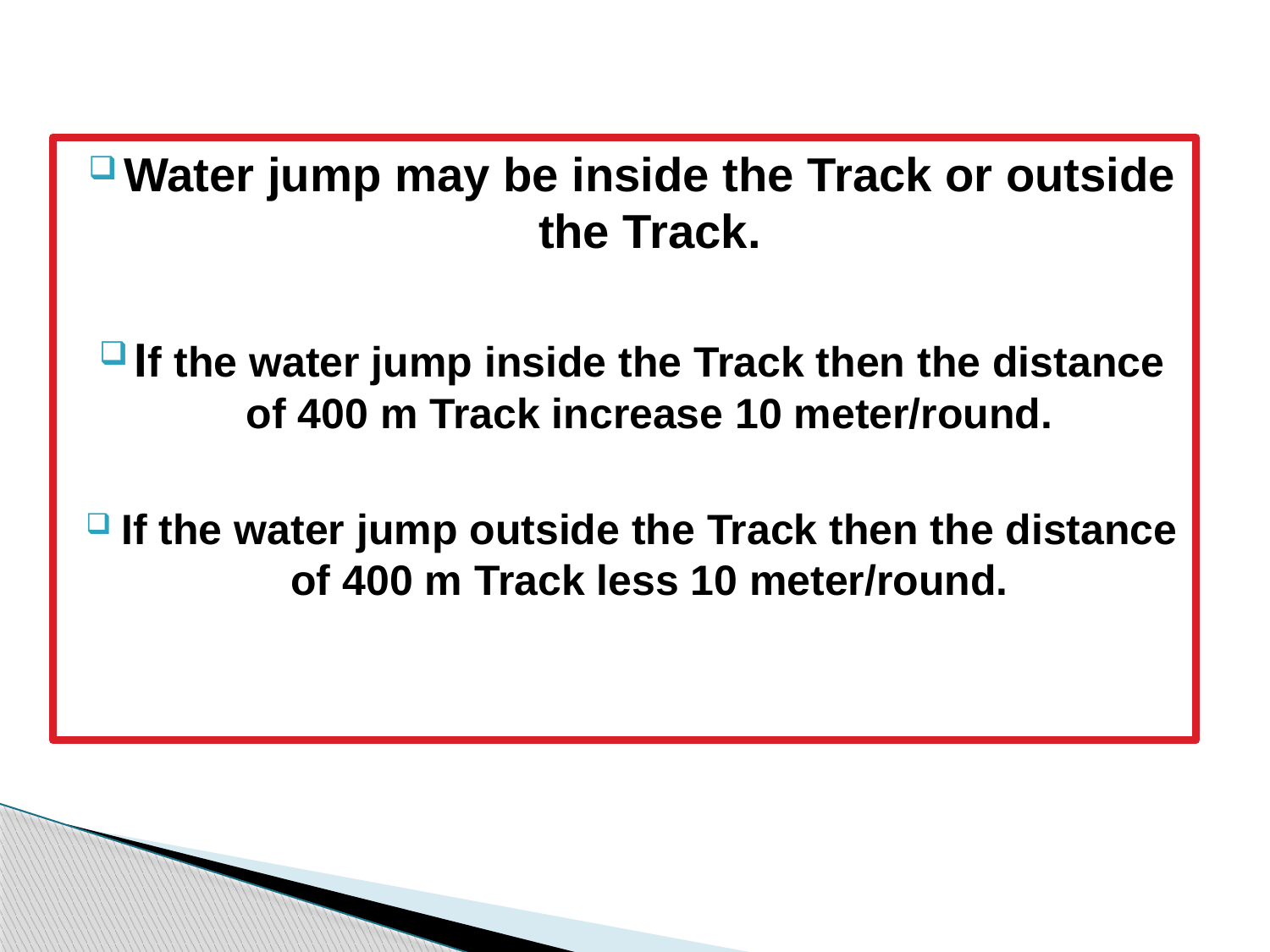

Water jump may be inside the Track or outside the Track.

If the water jump inside the Track then the distance of 400 m Track increase 10 meter/round.

If the water jump outside the Track then the distance of 400 m Track less 10 meter/round.